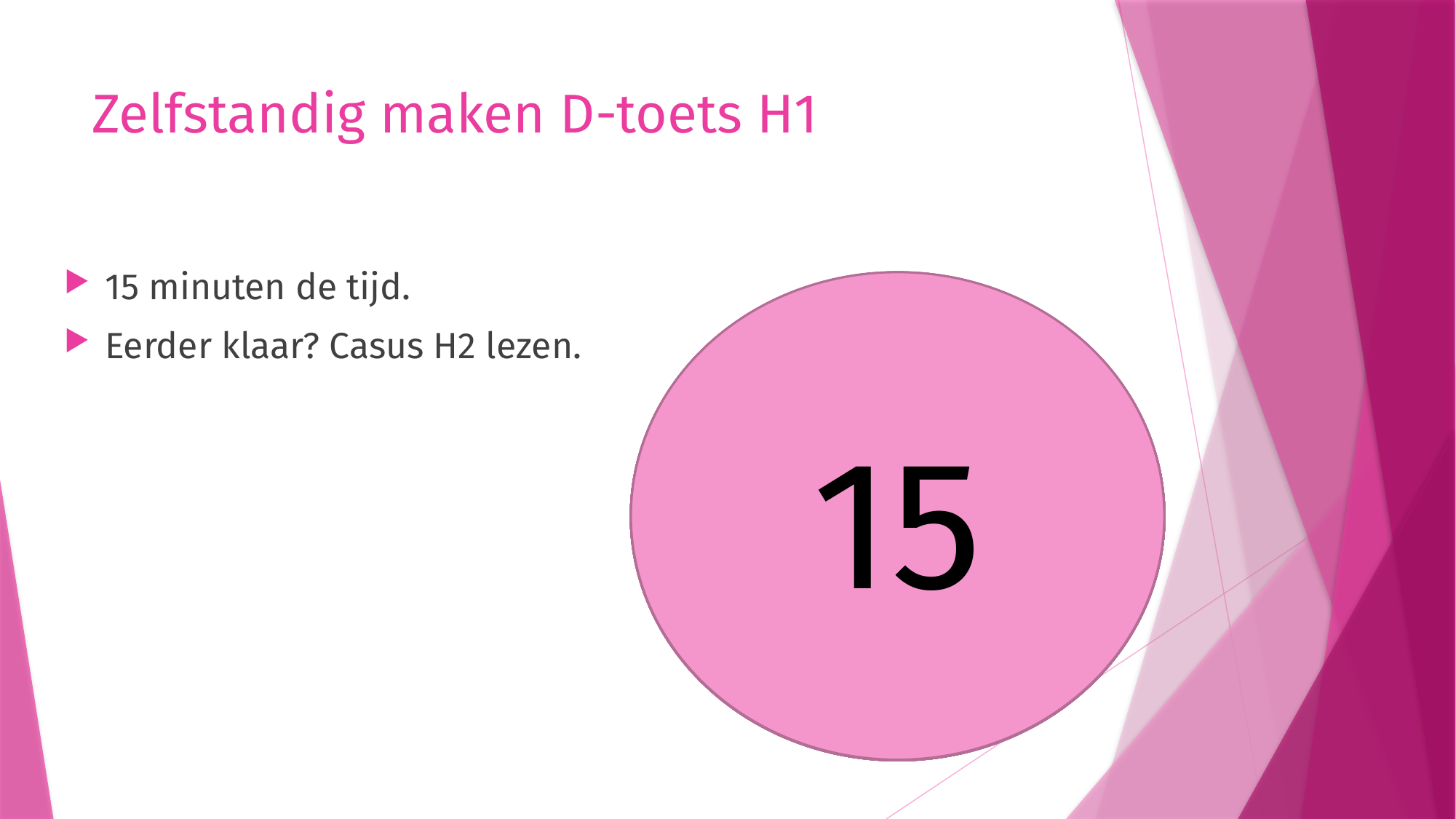

# Zelfstandig maken D-toets H1
15 minuten de tijd.
Eerder klaar? Casus H2 lezen.
15
14
13
12
11
10
8
9
5
6
7
4
3
1
2